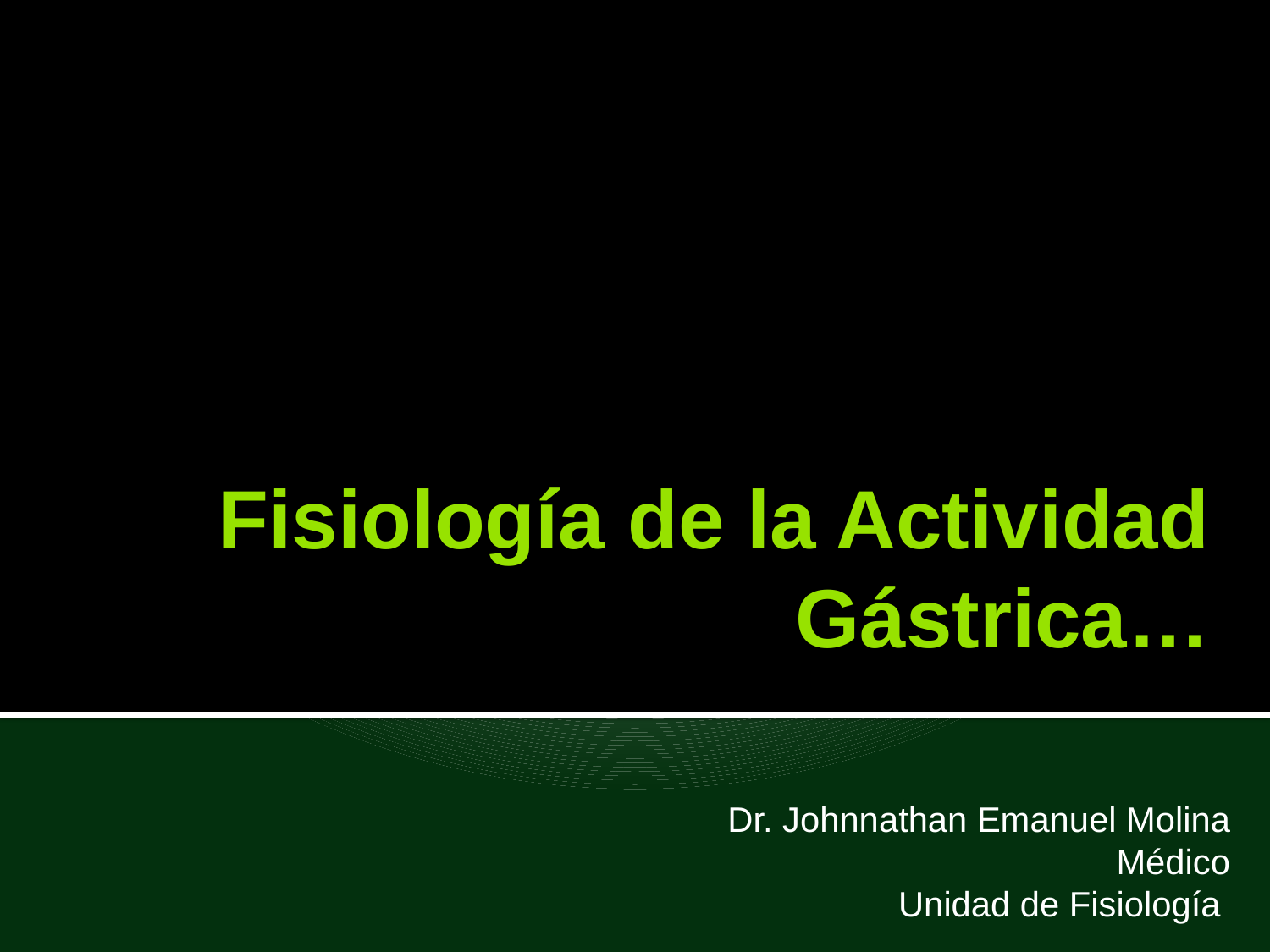

# Fisiología de la Actividad Gástrica…
Dr. Johnnathan Emanuel Molina
Médico
Unidad de Fisiología